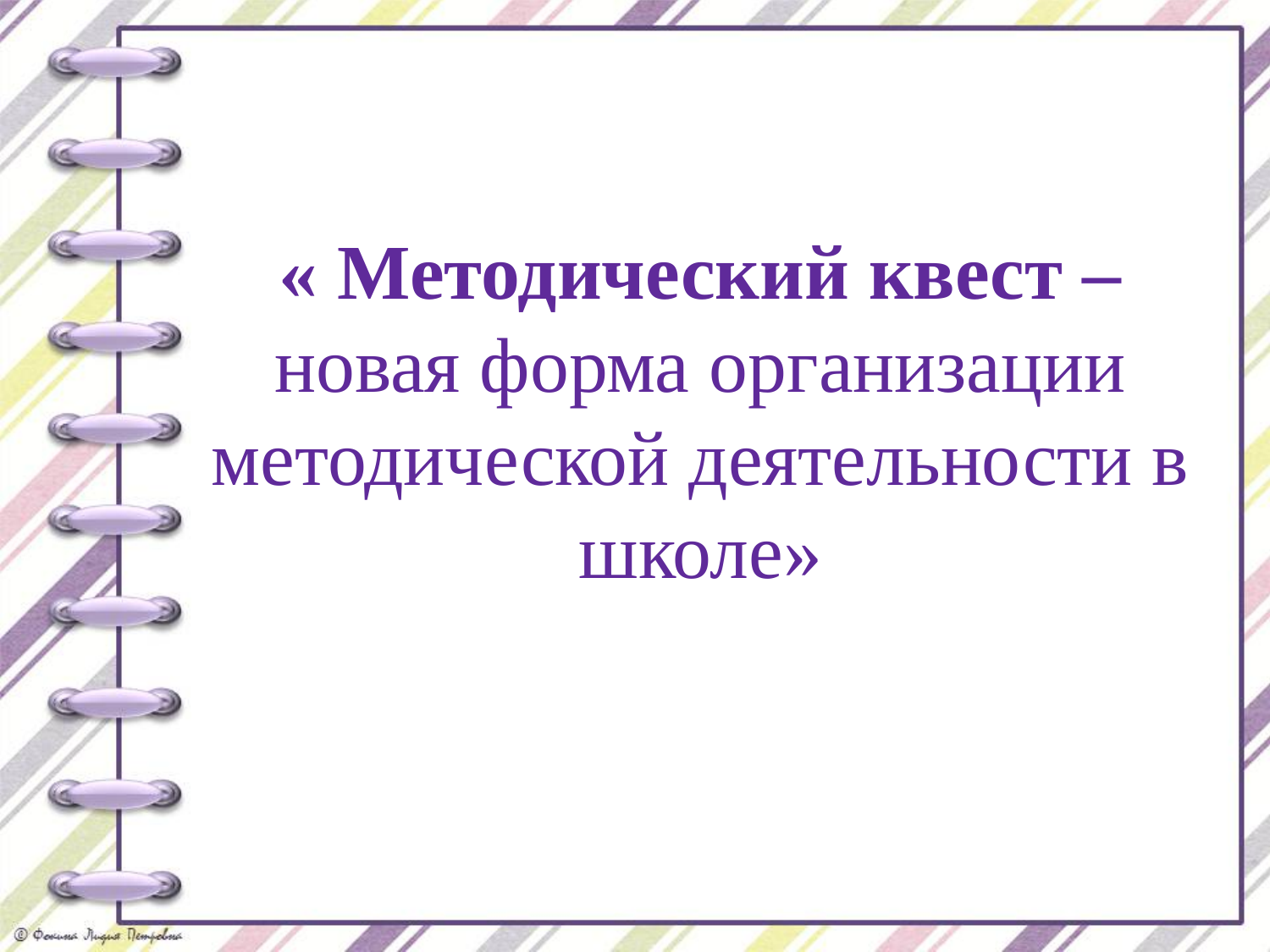

« Методический квест – новая форма организации методической деятельности в школе»